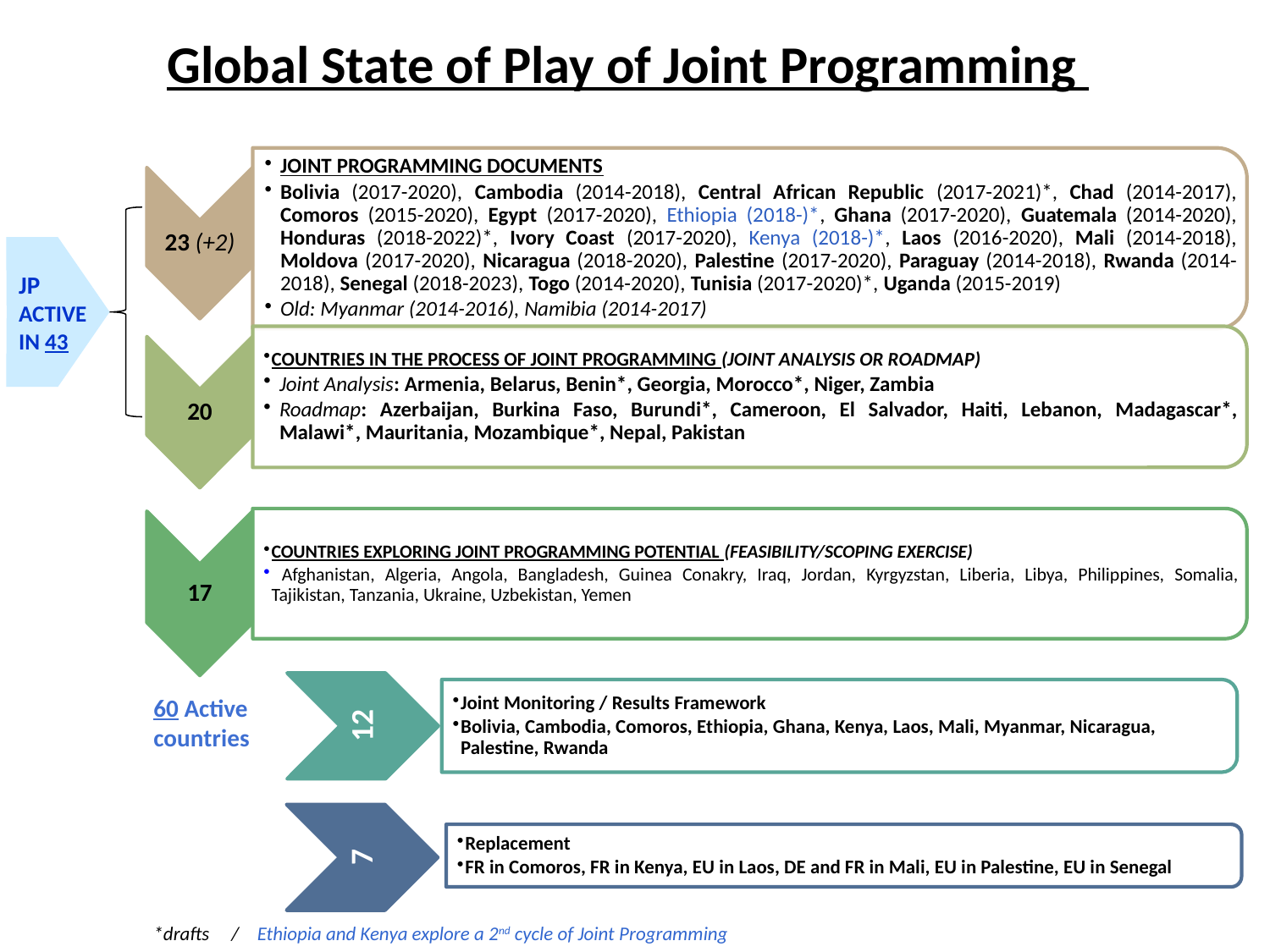

Global State of Play of Joint Programming
23 (+2)
JOINT PROGRAMMING DOCUMENTS
Bolivia (2017-2020), Cambodia (2014-2018), Central African Republic (2017-2021)*, Chad (2014-2017), Comoros (2015-2020), Egypt (2017-2020), Ethiopia (2018-)*, Ghana (2017-2020), Guatemala (2014-2020), Honduras (2018-2022)*, Ivory Coast (2017-2020), Kenya (2018-)*, Laos (2016-2020), Mali (2014-2018), Moldova (2017-2020), Nicaragua (2018-2020), Palestine (2017-2020), Paraguay (2014-2018), Rwanda (2014-2018), Senegal (2018-2023), Togo (2014-2020), Tunisia (2017-2020)*, Uganda (2015-2019)
Old: Myanmar (2014-2016), Namibia (2014-2017)
20
COUNTRIES IN THE PROCESS OF JOINT PROGRAMMING (JOINT ANALYSIS OR ROADMAP)
Joint Analysis: Armenia, Belarus, Benin*, Georgia, Morocco*, Niger, Zambia
Roadmap: Azerbaijan, Burkina Faso, Burundi*, Cameroon, El Salvador, Haiti, Lebanon, Madagascar*, Malawi*, Mauritania, Mozambique*, Nepal, Pakistan
17
COUNTRIES EXPLORING JOINT PROGRAMMING POTENTIAL (FEASIBILITY/SCOPING EXERCISE)
 Afghanistan, Algeria, Angola, Bangladesh, Guinea Conakry, Iraq, Jordan, Kyrgyzstan, Liberia, Libya, Philippines, Somalia, Tajikistan, Tanzania, Ukraine, Uzbekistan, Yemen
12
Joint Monitoring / Results Framework
Bolivia, Cambodia, Comoros, Ethiopia, Ghana, Kenya, Laos, Mali, Myanmar, Nicaragua, Palestine, Rwanda
7
Replacement
FR in Comoros, FR in Kenya, EU in Laos, DE and FR in Mali, EU in Palestine, EU in Senegal

JP ACTIVE IN 43
60 Active countries
*drafts     /    Ethiopia and Kenya explore a 2nd cycle of Joint Programming